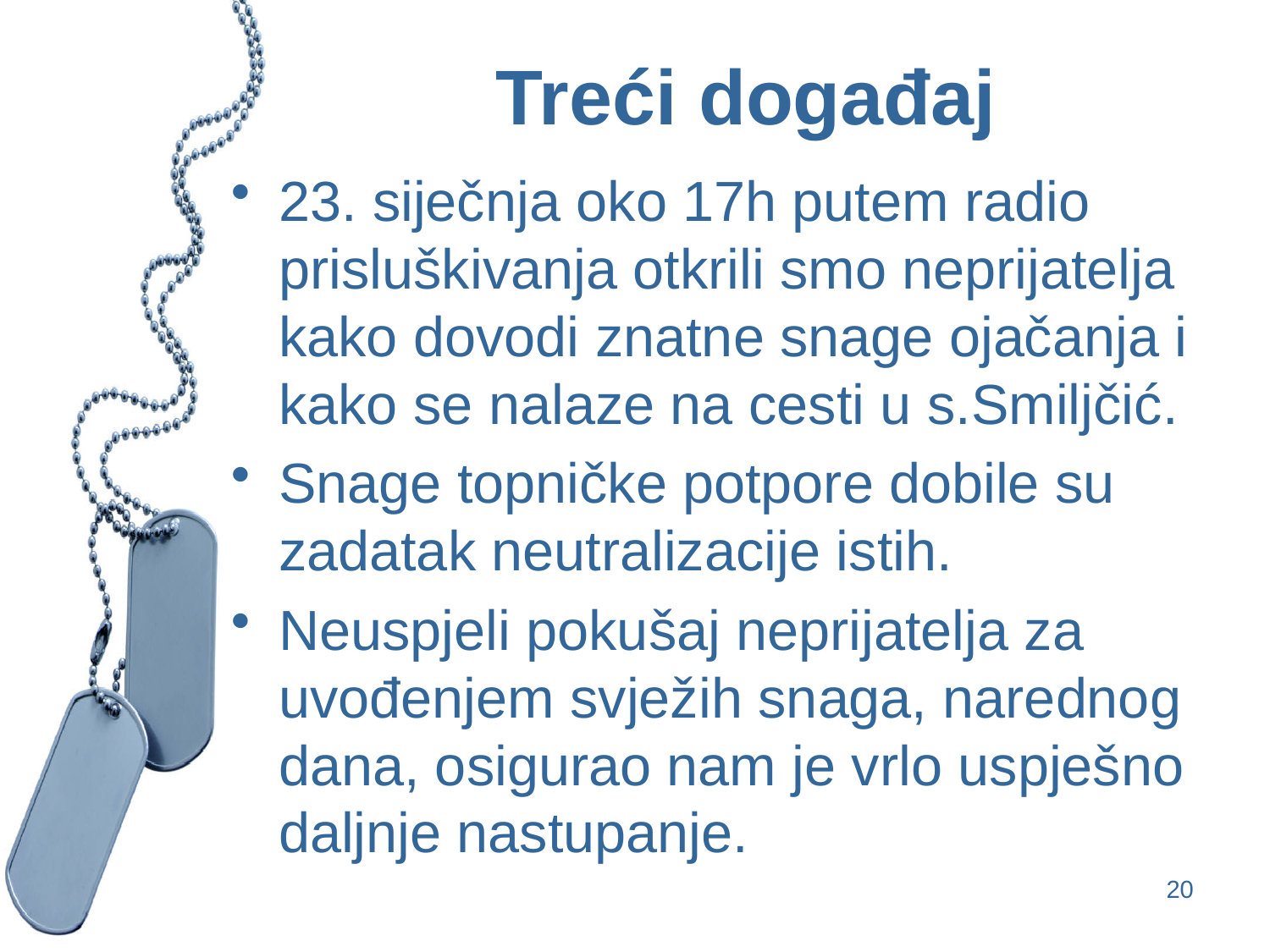

# Treći događaj
23. siječnja oko 17h putem radio prisluškivanja otkrili smo neprijatelja kako dovodi znatne snage ojačanja i kako se nalaze na cesti u s.Smiljčić.
Snage topničke potpore dobile su zadatak neutralizacije istih.
Neuspjeli pokušaj neprijatelja za uvođenjem svježih snaga, narednog dana, osigurao nam je vrlo uspješno daljnje nastupanje.
20